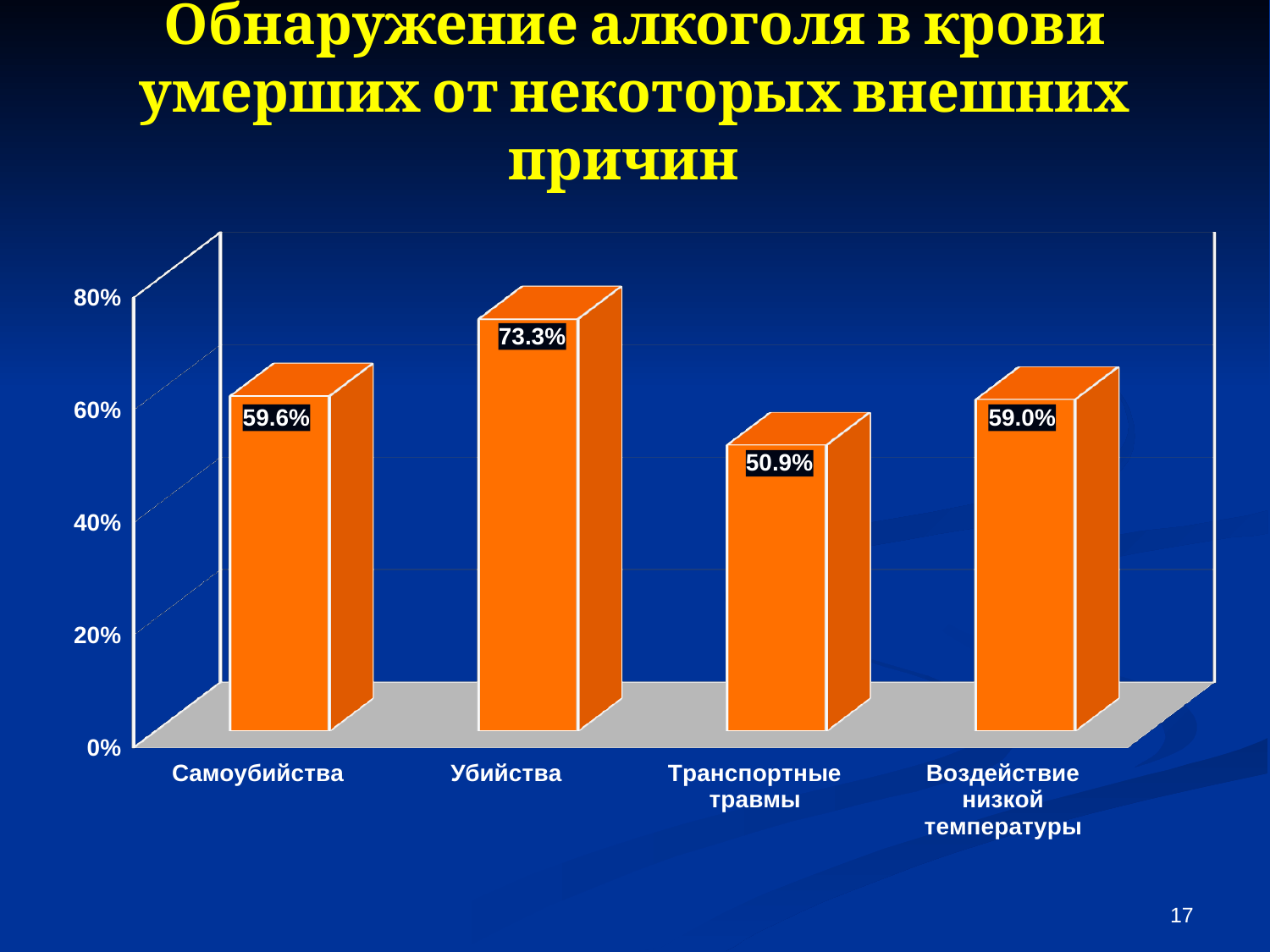

Обнаружение алкоголя в крови умерших от некоторых внешних причин

[unsupported chart]

17